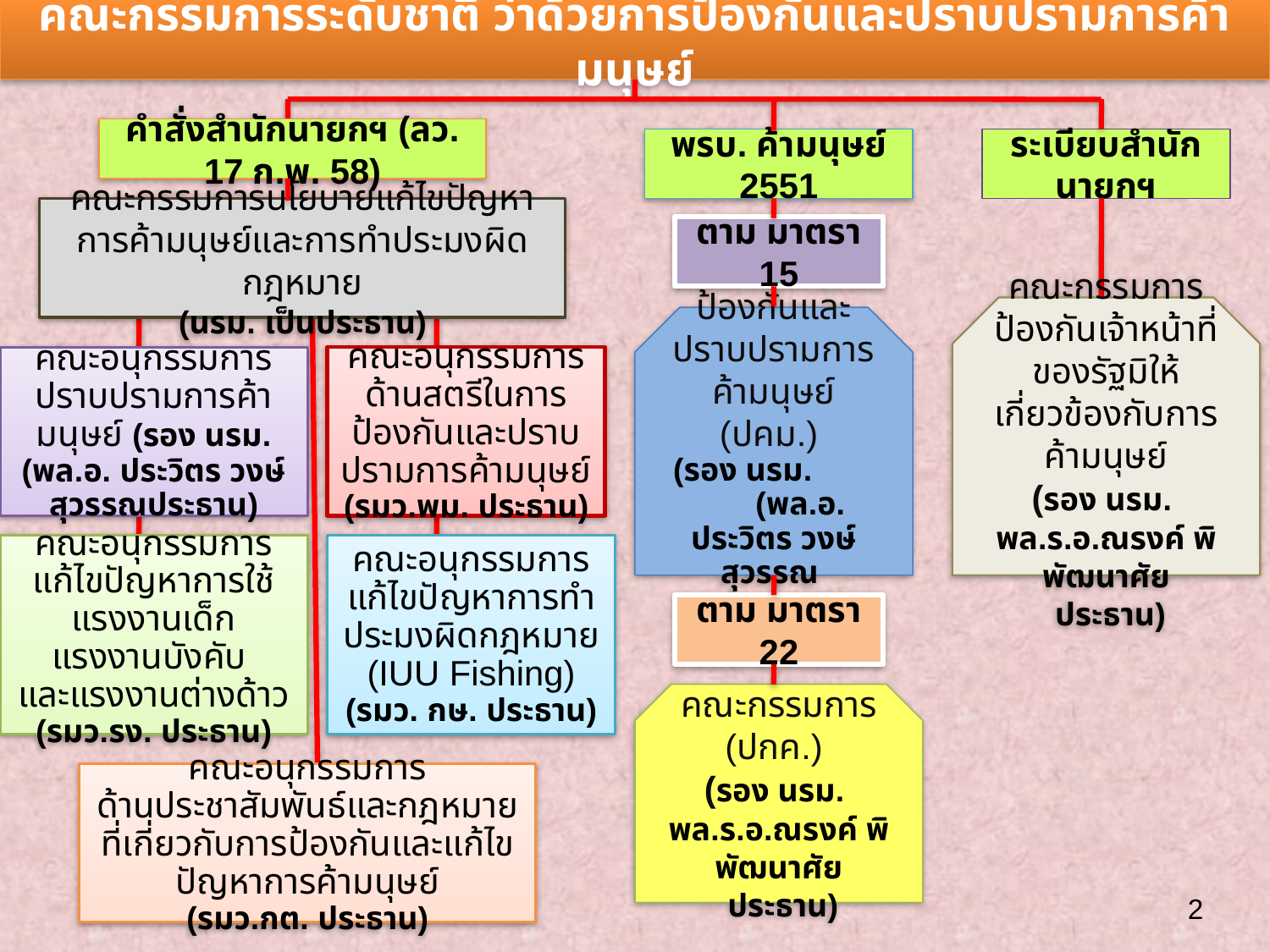

คณะกรรมการระดับชาติ ว่าด้วยการป้องกันและปราบปรามการค้ามนุษย์
คำสั่งสำนักนายกฯ (ลว. 17 ก.พ. 58)
พรบ. ค้ามนุษย์ 2551
ระเบียบสำนักนายกฯ
คณะกรรมการนโยบายแก้ไขปัญหาการค้ามนุษย์และการทำประมงผิดกฎหมาย
(นรม. เป็นประธาน)
ตาม มาตรา 15
คณะกรรมการป้องกันเจ้าหน้าที่ของรัฐมิให้เกี่ยวข้องกับการค้ามนุษย์
(รอง นรม.
พล.ร.อ.ณรงค์ พิพัฒนาศัย
 ประธาน)
คณะกรรมการป้องกันและปราบปรามการค้ามนุษย์ (ปคม.)
(รอง นรม.              (พล.อ. ประวิตร วงษ์สุวรรณ  ประธาน)

คณะอนุกรรมการปราบปรามการค้ามนุษย์ (รอง นรม.
(พล.อ. ประวิตร วงษ์สุวรรณประธาน)
คณะอนุกรรมการ
ด้านสตรีในการป้องกันและปราบปรามการค้ามนุษย์
(รมว.พม. ประธาน)
คณะอนุกรรมการ
แก้ไขปัญหาการใช้แรงงานเด็ก
 แรงงานบังคับ
และแรงงานต่างด้าว
(รมว.รง. ประธาน)
คณะอนุกรรมการ
แก้ไขปัญหาการทำประมงผิดกฎหมาย (IUU Fishing)
(รมว. กษ. ประธาน)
ตาม มาตรา 22
คณะกรรมการ (ปกค.)
(รอง นรม.
พล.ร.อ.ณรงค์ พิพัฒนาศัย
 ประธาน)
คณะอนุกรรมการ
ด้านประชาสัมพันธ์และกฎหมายที่เกี่ยวกับการป้องกันและแก้ไขปัญหาการค้ามนุษย์
(รมว.กต. ประธาน)
2